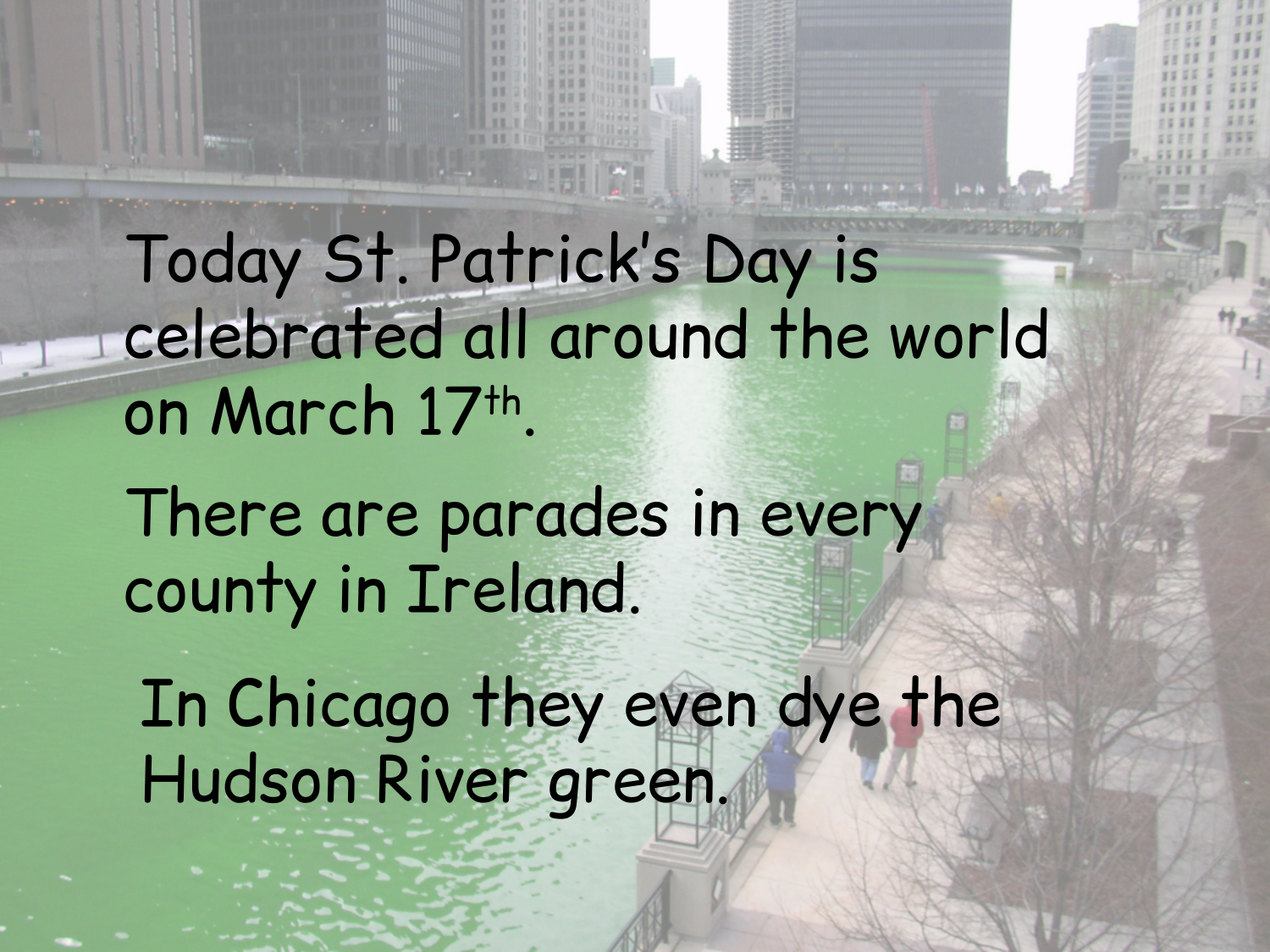

Today St. Patrick’s Day is celebrated all around the world on March 17th.
There are parades in every county in Ireland.
In Chicago they even dye the Hudson River green.